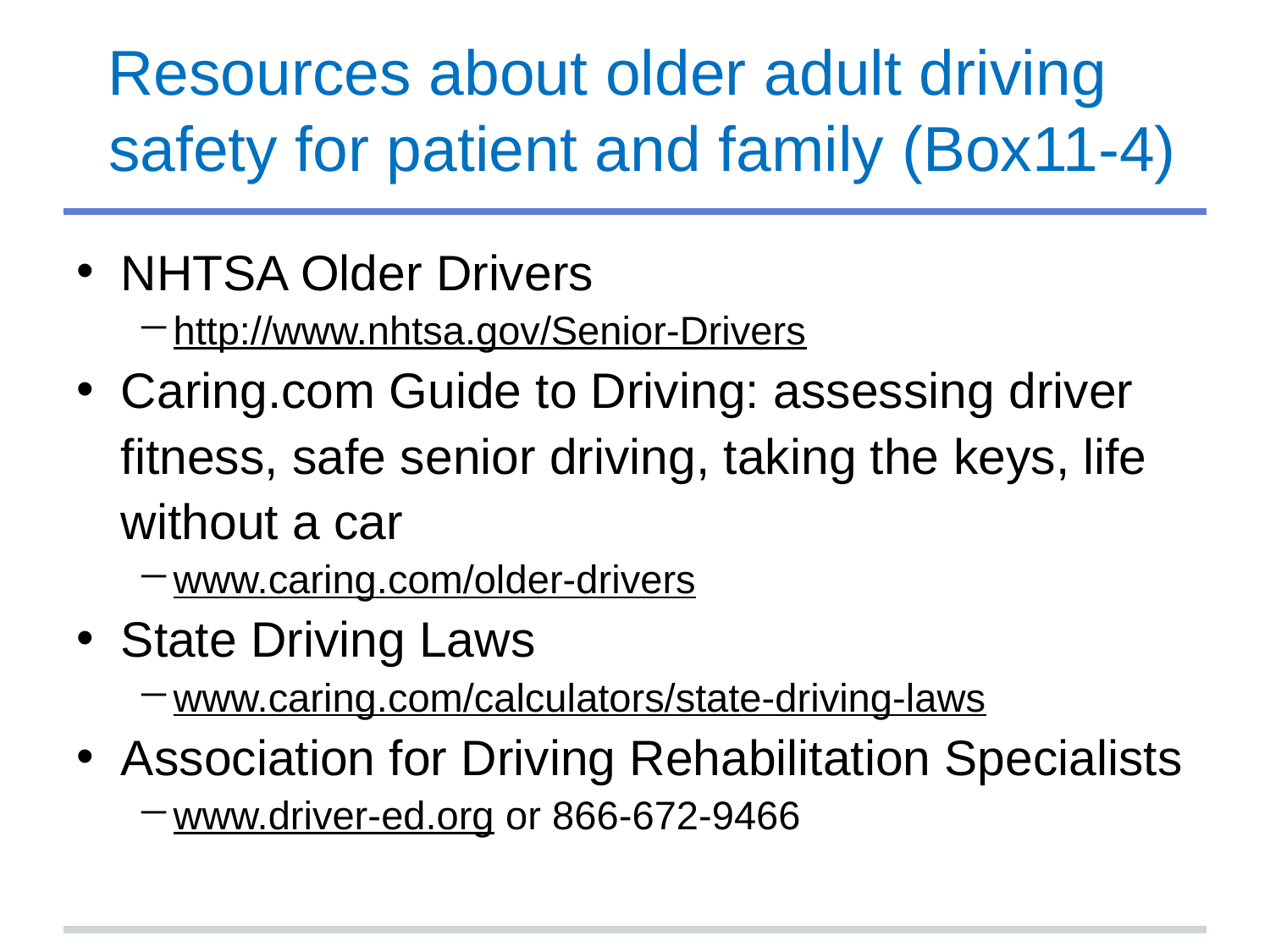

# Resources about older adult driving safety for patient and family (Box11-4)
NHTSA Older Drivers
http://www.nhtsa.gov/Senior-Drivers
Caring.com Guide to Driving: assessing driver fitness, safe senior driving, taking the keys, life without a car
www.caring.com/older-drivers
State Driving Laws
www.caring.com/calculators/state-driving-laws
Association for Driving Rehabilitation Specialists
www.driver-ed.org or 866-672-9466